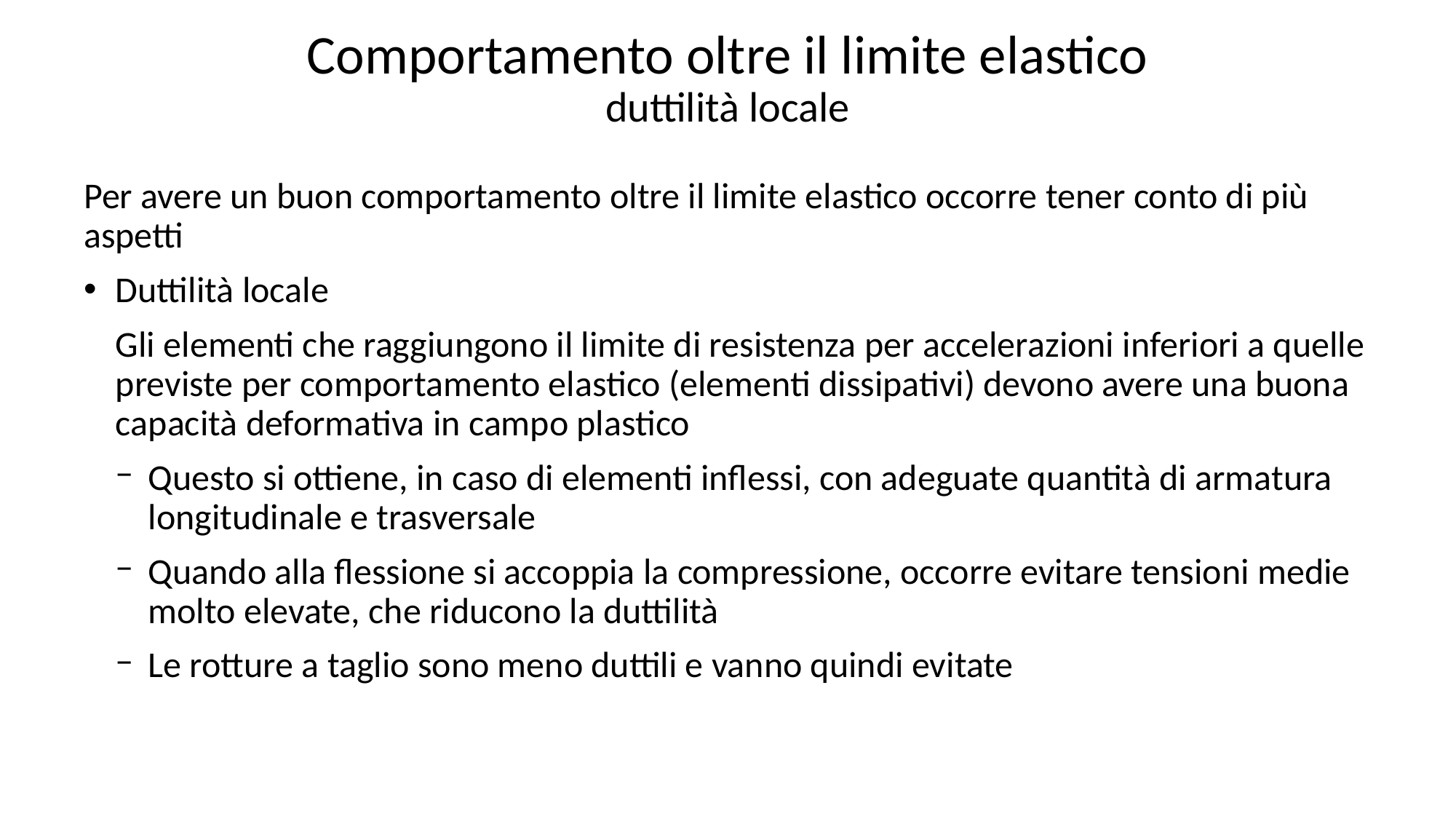

# Comportamento oltre il limite elastico duttilità locale
Per avere un buon comportamento oltre il limite elastico occorre tener conto di più aspetti
Duttilità locale
Gli elementi che raggiungono il limite di resistenza per accelerazioni inferiori a quelle previste per comportamento elastico (elementi dissipativi) devono avere una buona capacità deformativa in campo plastico
Questo si ottiene, in caso di elementi inflessi, con adeguate quantità di armatura longitudinale e trasversale
Quando alla flessione si accoppia la compressione, occorre evitare tensioni medie molto elevate, che riducono la duttilità
Le rotture a taglio sono meno duttili e vanno quindi evitate